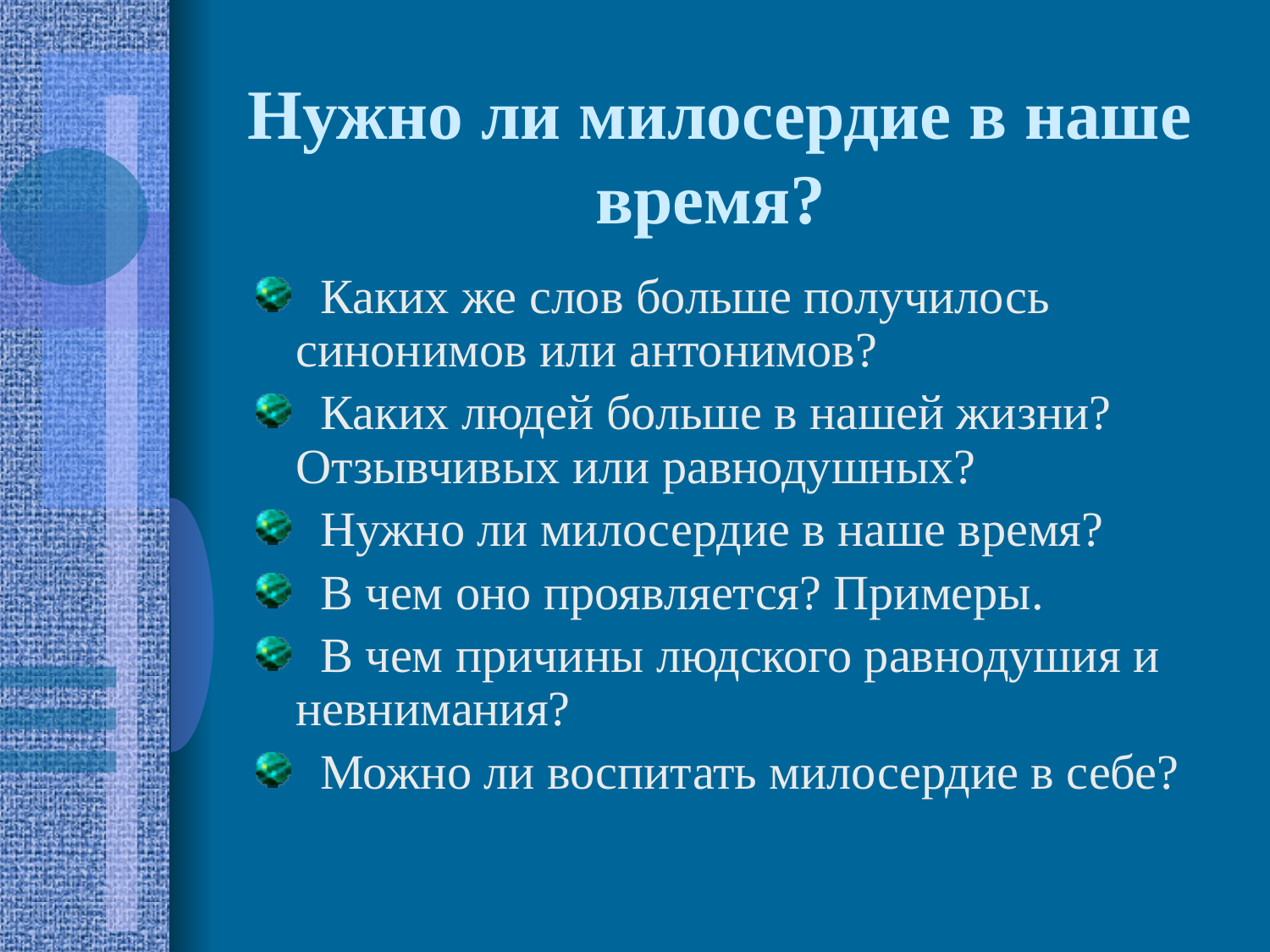

# Нужно ли милосердие в наше время?
  Каких же слов больше получилось синонимов или антонимов?
  Каких людей больше в нашей жизни?   Отзывчивых или равнодушных?
  Нужно ли милосердие в наше время?
  В чем оно проявляется? Примеры.
  В чем причины людского равнодушия и невнимания?
  Можно ли воспитать милосердие в себе?